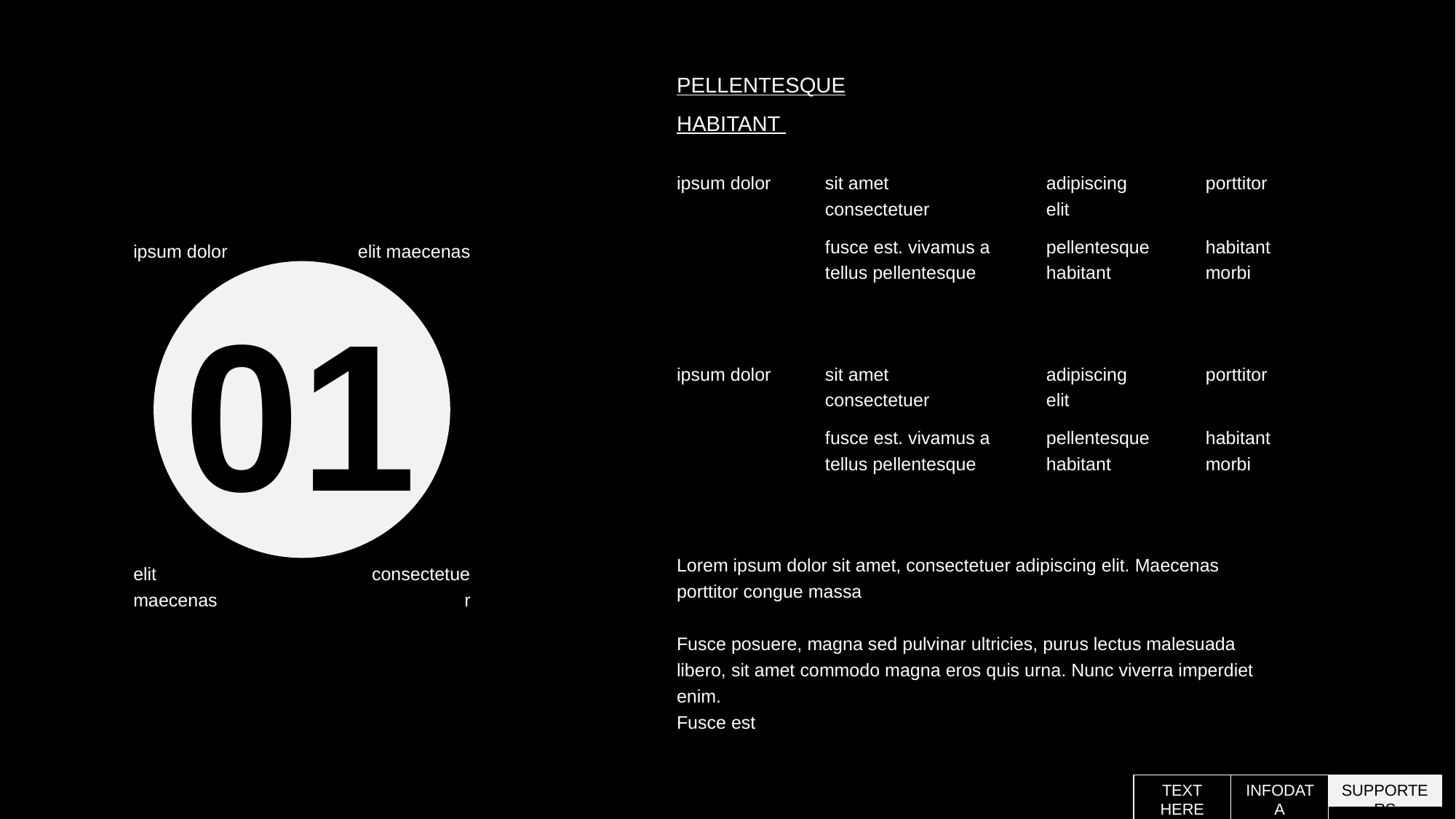

PELLENTESQUE HABITANT
ipsum dolor

sit amet consectetuer

adipiscing elit

porttitor
fusce est. vivamus a tellus pellentesque
pellentesque habitant
habitant morbi
ipsum dolor
elit maecenas

01
ipsum dolor

sit amet consectetuer

adipiscing elit

porttitor
fusce est. vivamus a tellus pellentesque
pellentesque habitant
habitant morbi
Lorem ipsum dolor sit amet, consectetuer adipiscing elit. Maecenas porttitor congue massa

Fusce posuere, magna sed pulvinar ultricies, purus lectus malesuada libero, sit amet commodo magna eros quis urna. Nunc viverra imperdiet enim.
Fusce est
elit maecenas
consectetuer
SUPPORTERS
TEXT HERE
INFODATA